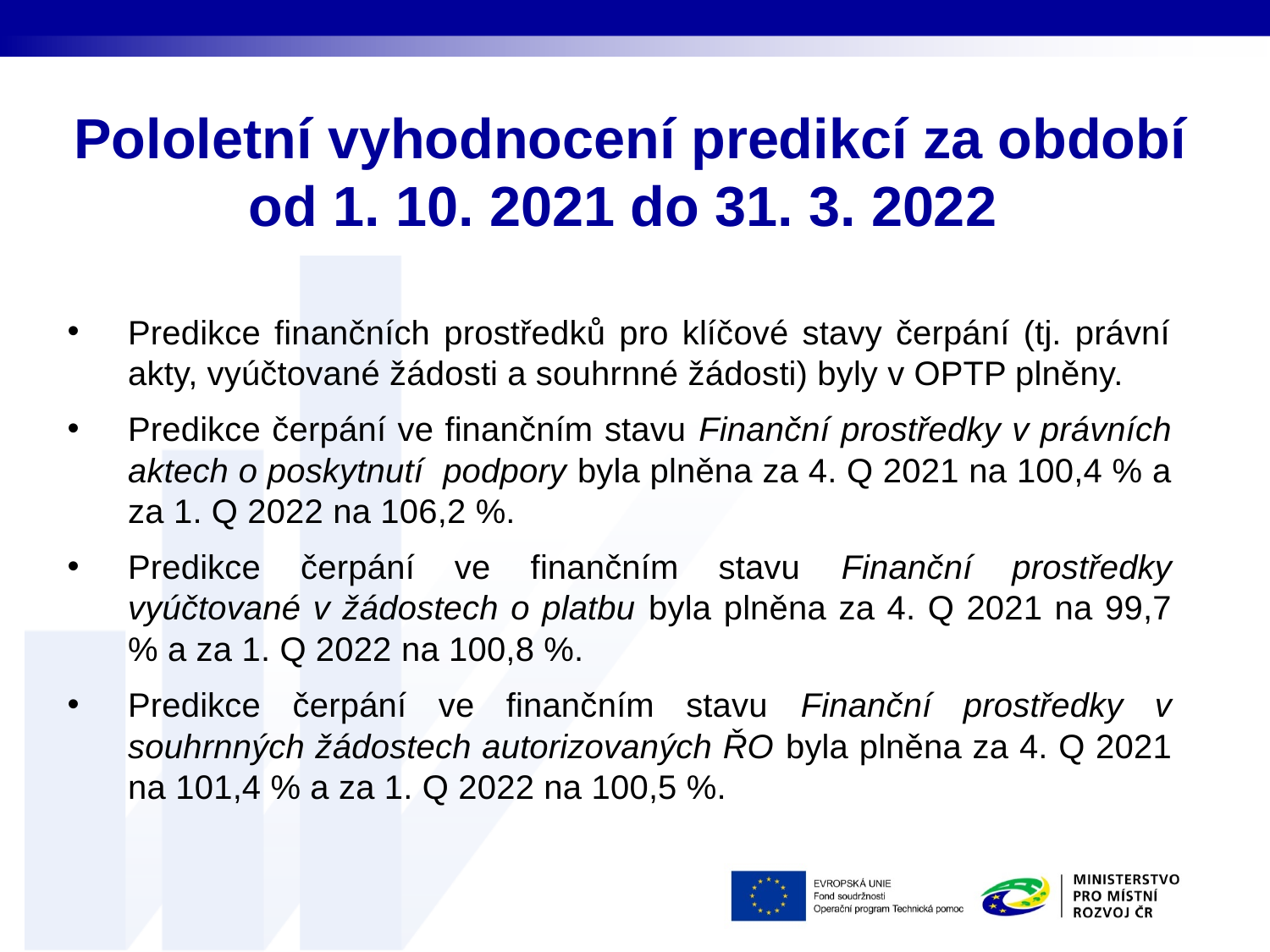

# Pololetní vyhodnocení predikcí za období od 1. 10. 2021 do 31. 3. 2022

Predikce finančních prostředků pro klíčové stavy čerpání (tj. právní akty, vyúčtované žádosti a souhrnné žádosti) byly v OPTP plněny.
Predikce čerpání ve finančním stavu Finanční prostředky v právních aktech o poskytnutí  podpory byla plněna za 4. Q 2021 na 100,4 % a za 1. Q 2022 na 106,2 %.
Predikce čerpání ve finančním stavu Finanční prostředky vyúčtované v žádostech o platbu byla plněna za 4. Q 2021 na 99,7 % a za 1. Q 2022 na 100,8 %.
Predikce čerpání ve finančním stavu Finanční prostředky v souhrnných žádostech autorizovaných ŘO byla plněna za 4. Q 2021 na 101,4 % a za 1. Q 2022 na 100,5 %.